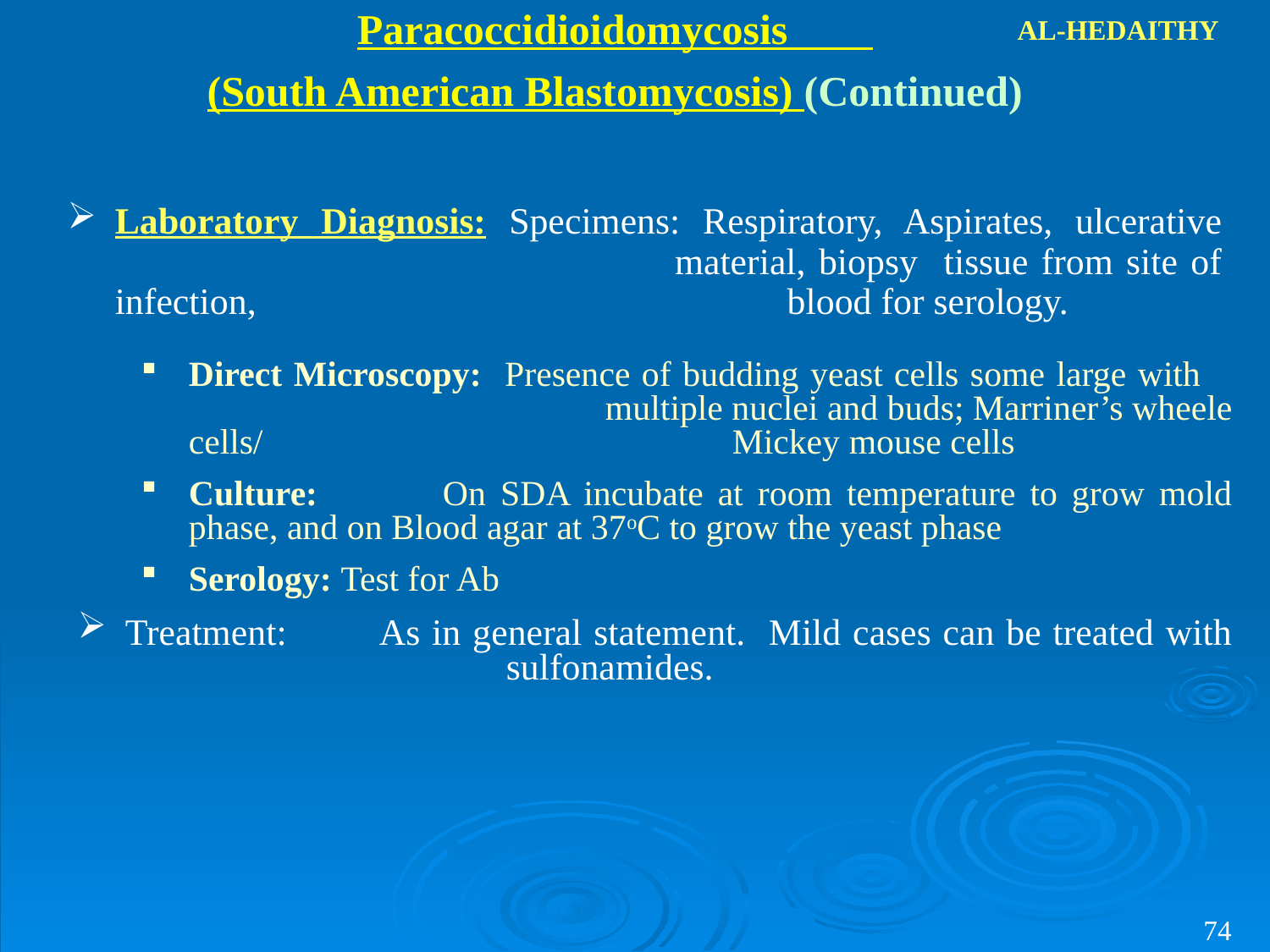

Paracoccidioidomycosis
(South American Blastomycosis) (Continued)
AL-HEDAITHY
Laboratory Diagnosis: Specimens: Respiratory, Aspirates, ulcerative 				    material, biopsy  tissue from site of infection,  				    blood for serology.
Direct Microscopy:  Presence of budding yeast cells some large with 				    multiple nuclei and buds; Marriner’s wheele cells/				    Mickey mouse cells
Culture:	On SDA incubate at room temperature to grow mold phase, and on Blood agar at 37oC to grow the yeast phase
Serology: Test for Ab
Treatment:	As in general statement.  Mild cases can be treated with 			sulfonamides.

74